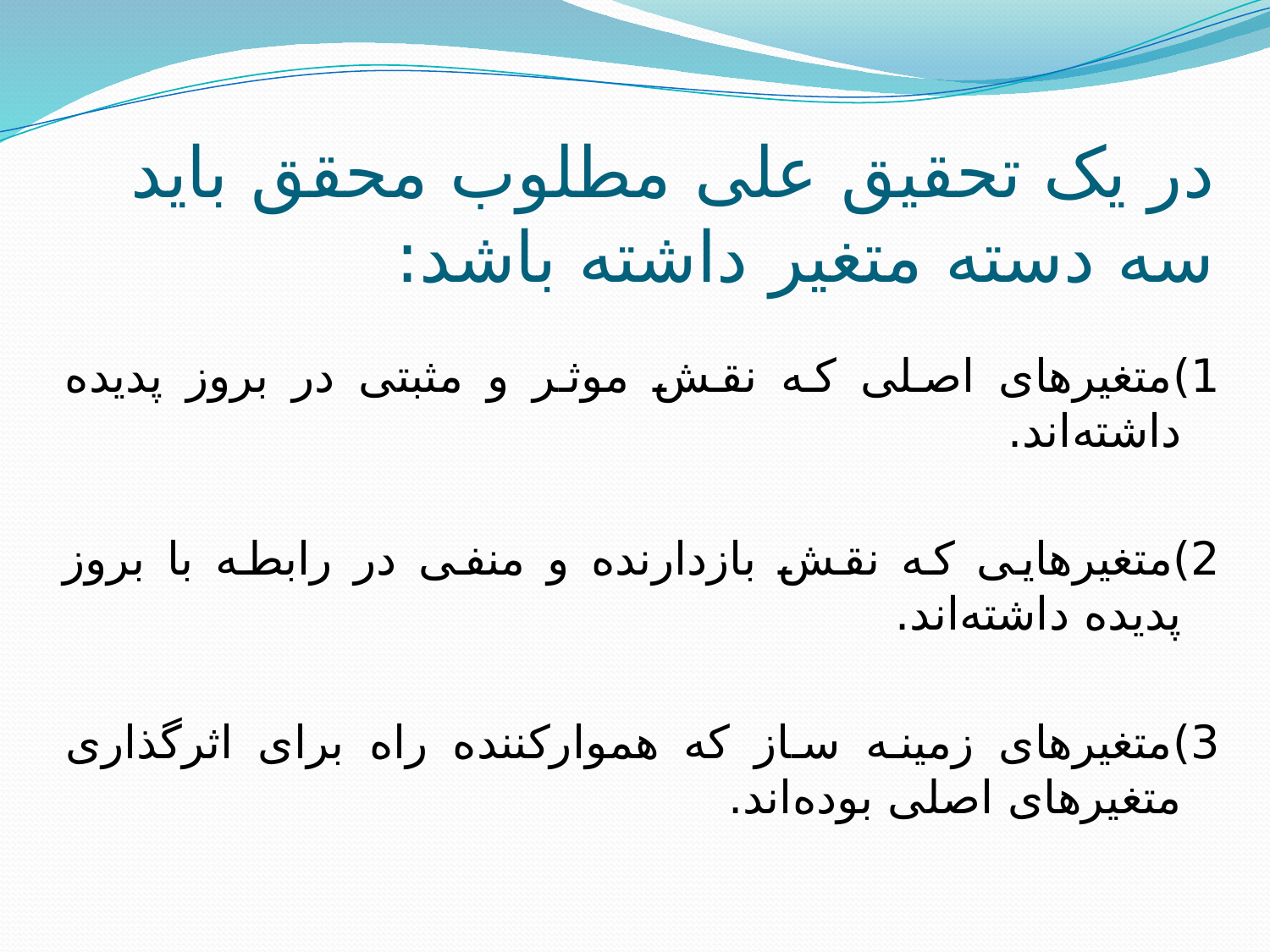

# در یک تحقیق علی مطلوب محقق باید سه دسته متغیر داشته باشد:

1)متغیرهای اصلی که نقش موثر و مثبتی در بروز پدیده داشته‌اند.

2)متغیرهایی که نقش بازدارنده و منفی در رابطه با بروز پدیده داشته‌اند.

3)متغیرهای زمینه ساز که هموارکننده راه برای اثرگذاری متغیرهای اصلی بوده‌اند.